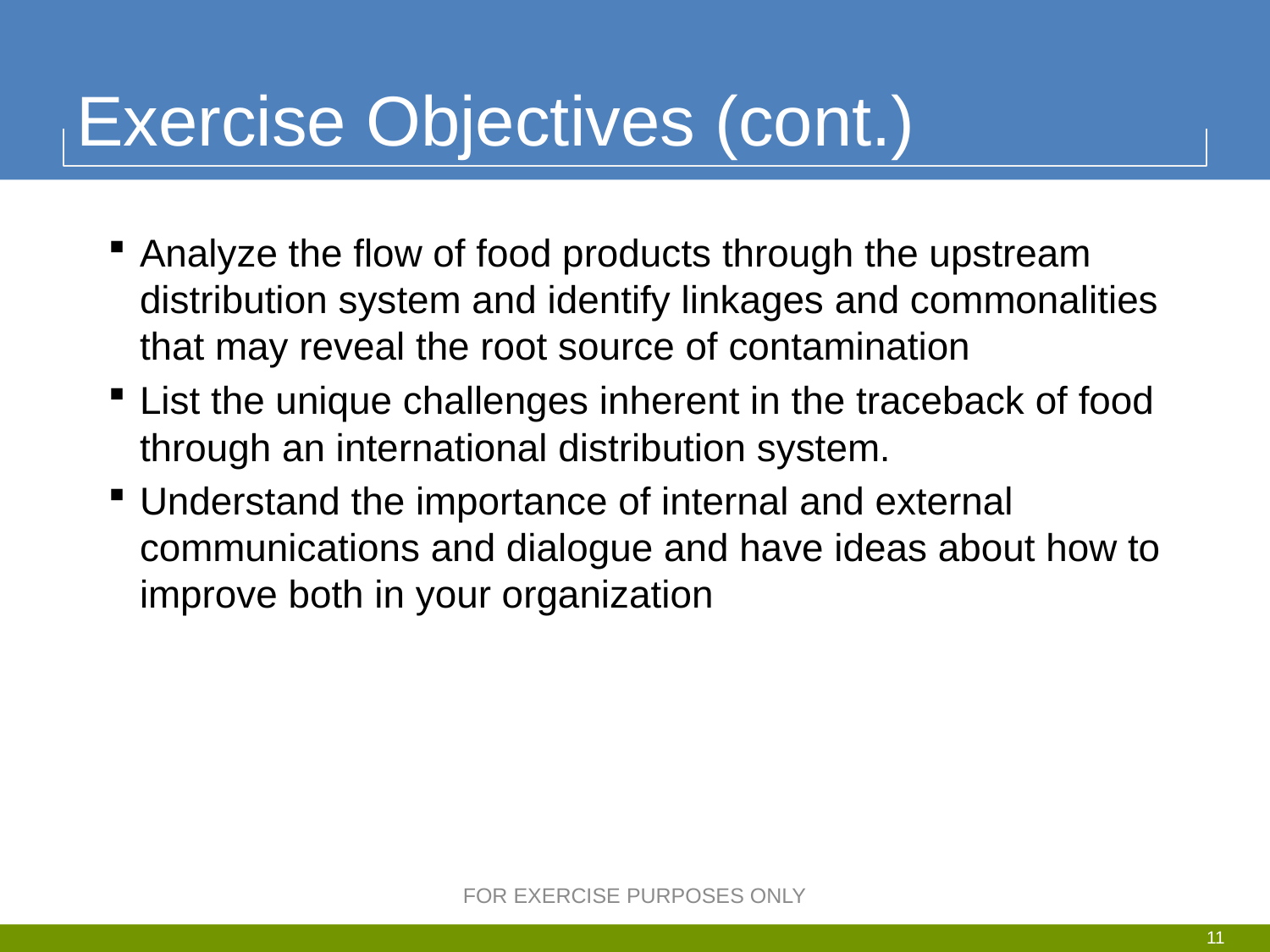

# Exercise Objectives (cont.)
Analyze the flow of food products through the upstream distribution system and identify linkages and commonalities that may reveal the root source of contamination
List the unique challenges inherent in the traceback of food through an international distribution system.
Understand the importance of internal and external communications and dialogue and have ideas about how to improve both in your organization

FOR EXERCISE PURPOSES ONLY